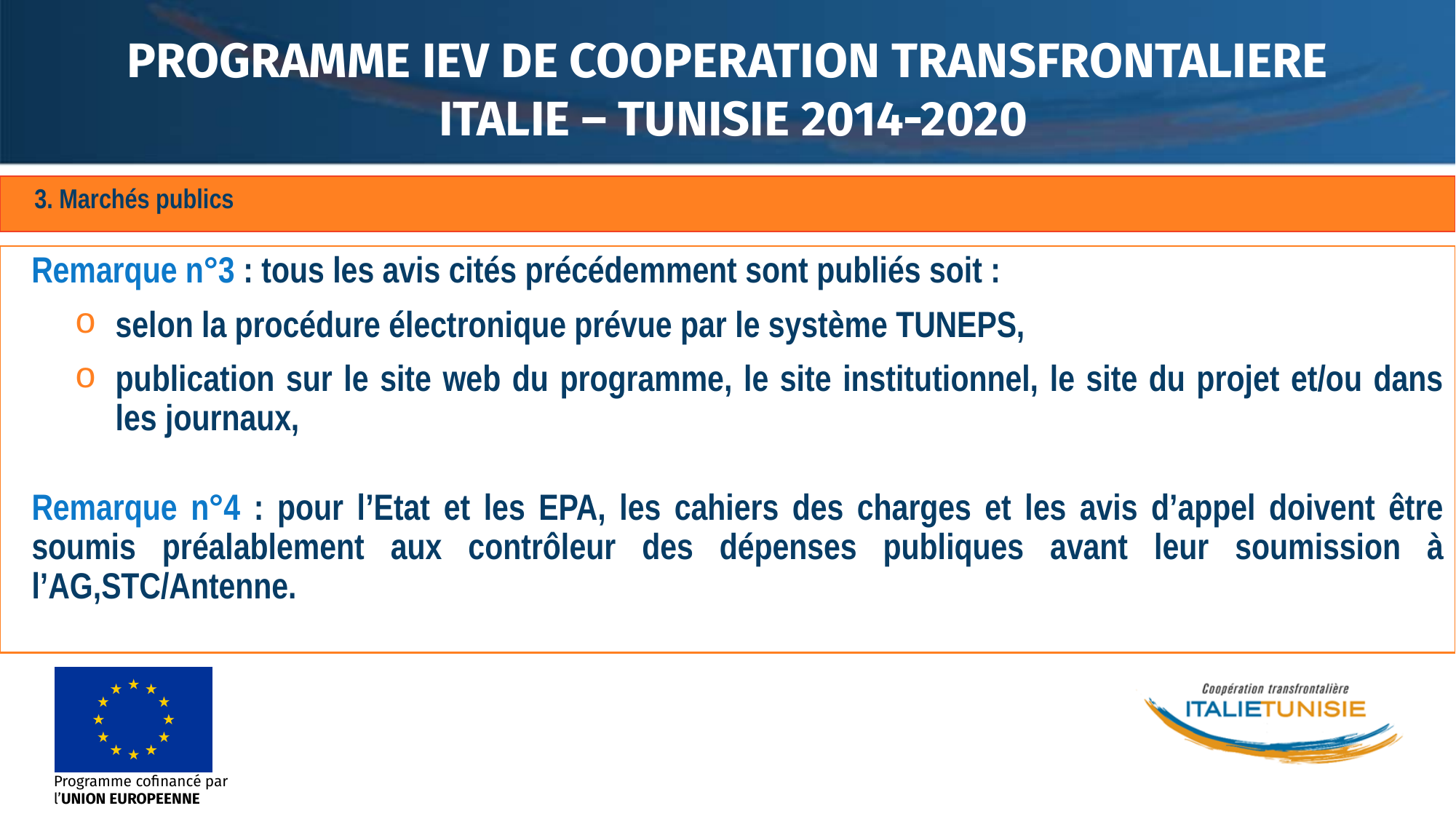

PROGRAMME IEV DE COOPERATION TRANSFRONTALIERE
 ITALIE – TUNISIE 2014-2020
3. Marchés publics
Remarque n°3 : tous les avis cités précédemment sont publiés soit :
selon la procédure électronique prévue par le système TUNEPS,
publication sur le site web du programme, le site institutionnel, le site du projet et/ou dans les journaux,

Remarque n°4 : pour l’Etat et les EPA, les cahiers des charges et les avis d’appel doivent être soumis préalablement aux contrôleur des dépenses publiques avant leur soumission à l’AG,STC/Antenne.